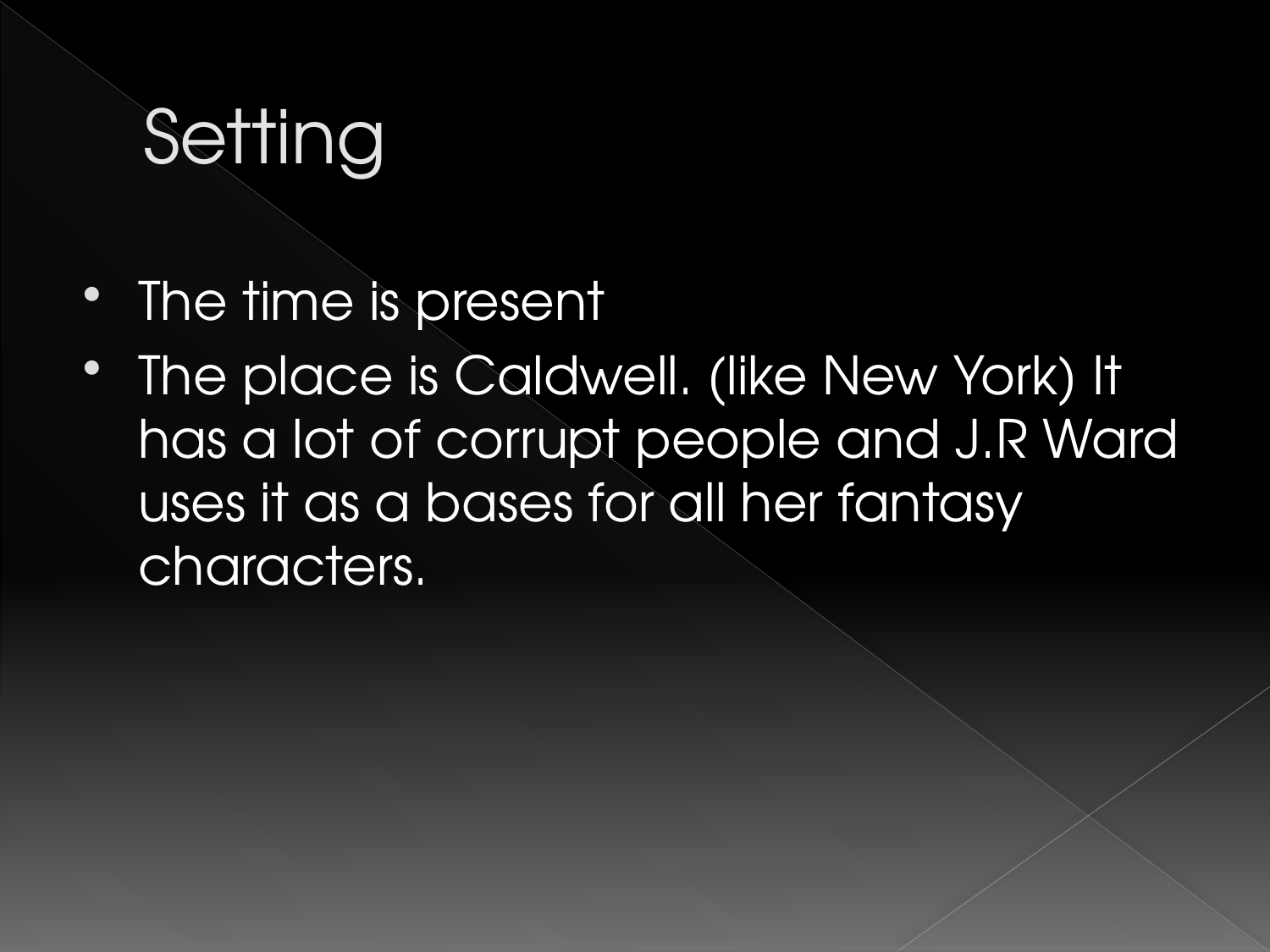

# Setting
The time is present
The place is Caldwell. (like New York) It has a lot of corrupt people and J.R Ward uses it as a bases for all her fantasy characters.